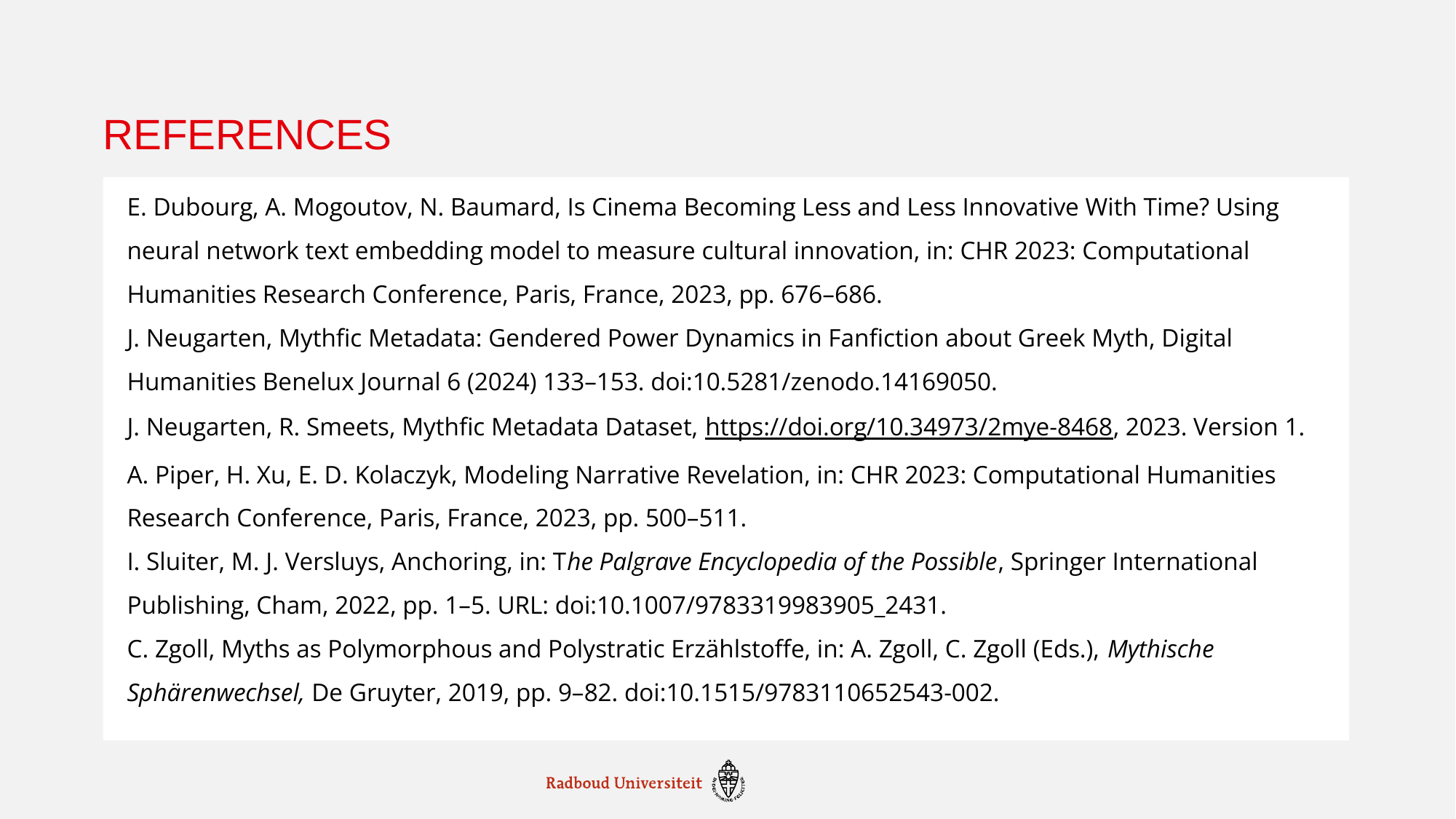

# references
E. Dubourg, A. Mogoutov, N. Baumard, Is Cinema Becoming Less and Less Innovative With Time? Using neural network text embedding model to measure cultural innovation, in: CHR 2023: Computational Humanities Research Conference, Paris, France, 2023, pp. 676–686.
J. Neugarten, Mythfic Metadata: Gendered Power Dynamics in Fanfiction about Greek Myth, Digital Humanities Benelux Journal 6 (2024) 133–153. doi:10.5281/zenodo.14169050.
J. Neugarten, R. Smeets, Mythfic Metadata Dataset, https://doi.org/10.34973/2mye-8468, 2023. Version 1.
A. Piper, H. Xu, E. D. Kolaczyk, Modeling Narrative Revelation, in: CHR 2023: Computational Humanities Research Conference, Paris, France, 2023, pp. 500–511.
I. Sluiter, M. J. Versluys, Anchoring, in: The Palgrave Encyclopedia of the Possible, Springer International Publishing, Cham, 2022, pp. 1–5. URL: doi:10.1007/9783319983905_2431.
C. Zgoll, Myths as Polymorphous and Polystratic Erzählstoffe, in: A. Zgoll, C. Zgoll (Eds.), Mythische Sphärenwechsel, De Gruyter, 2019, pp. 9–82. doi:10.1515/9783110652543-002.